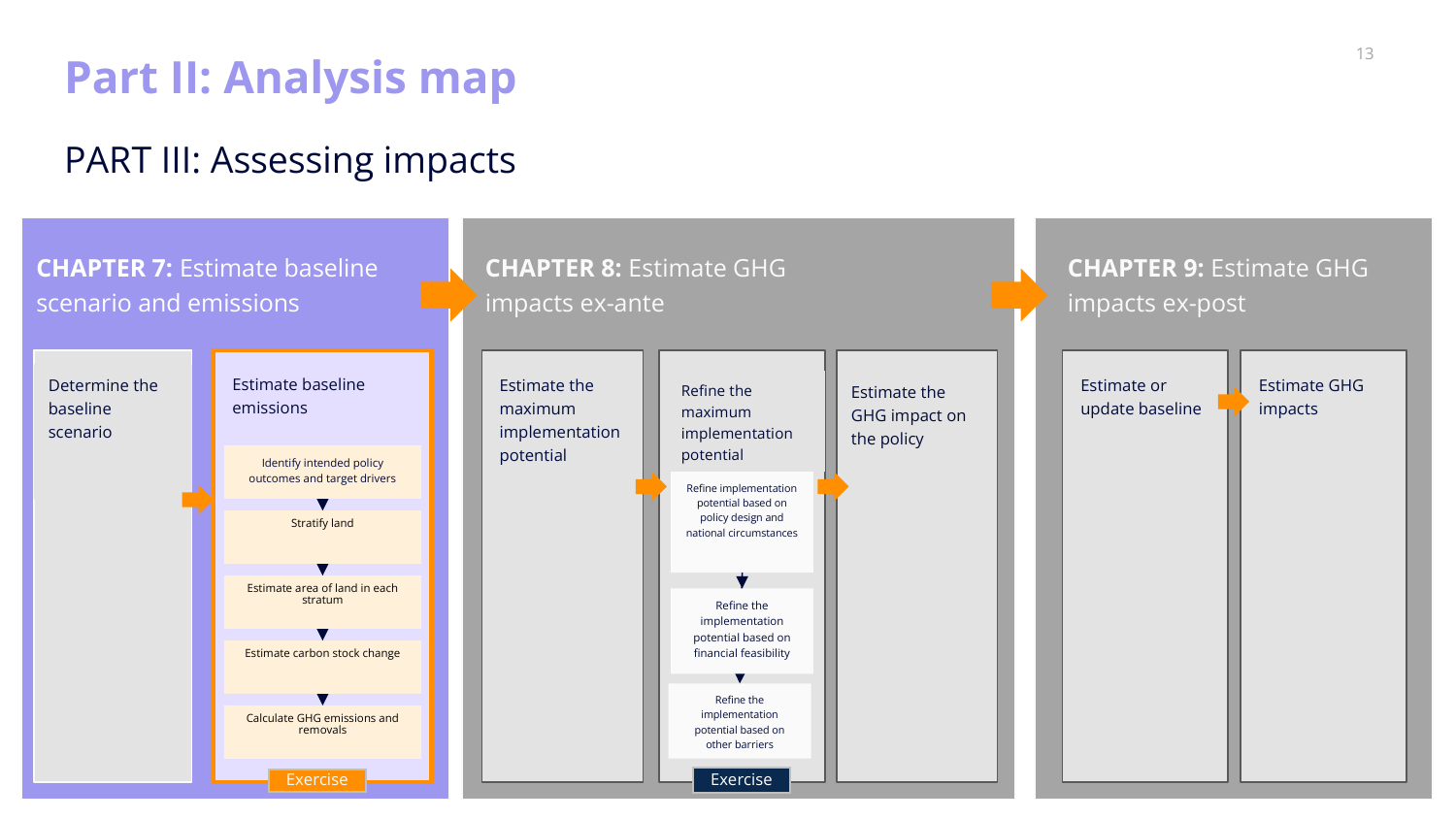

Part II: Analysis map
PART III: Assessing impacts

CHAPTER 7: Estimate baseline scenario and emissions
CHAPTER 8: Estimate GHG
impacts ex-ante
CHAPTER 9: Estimate GHG
impacts ex-post

Estimate baseline emissions
Determine the baseline scenario
Estimate the maximum implementation potential
Estimate or update baseline
Estimate GHG impacts
Refine the maximum implementation potential
Estimate the GHG impact on the policy

Identify intended policy outcomes and target drivers

Refine implementation potential based on policy design and national circumstances

Stratify land
Estimate area of land in each stratum

Refine the implementation potential based on financial feasibility
Estimate carbon stock change

Refine the implementation potential based on other barriers
Calculate GHG emissions and removals

Exercise
Exercise